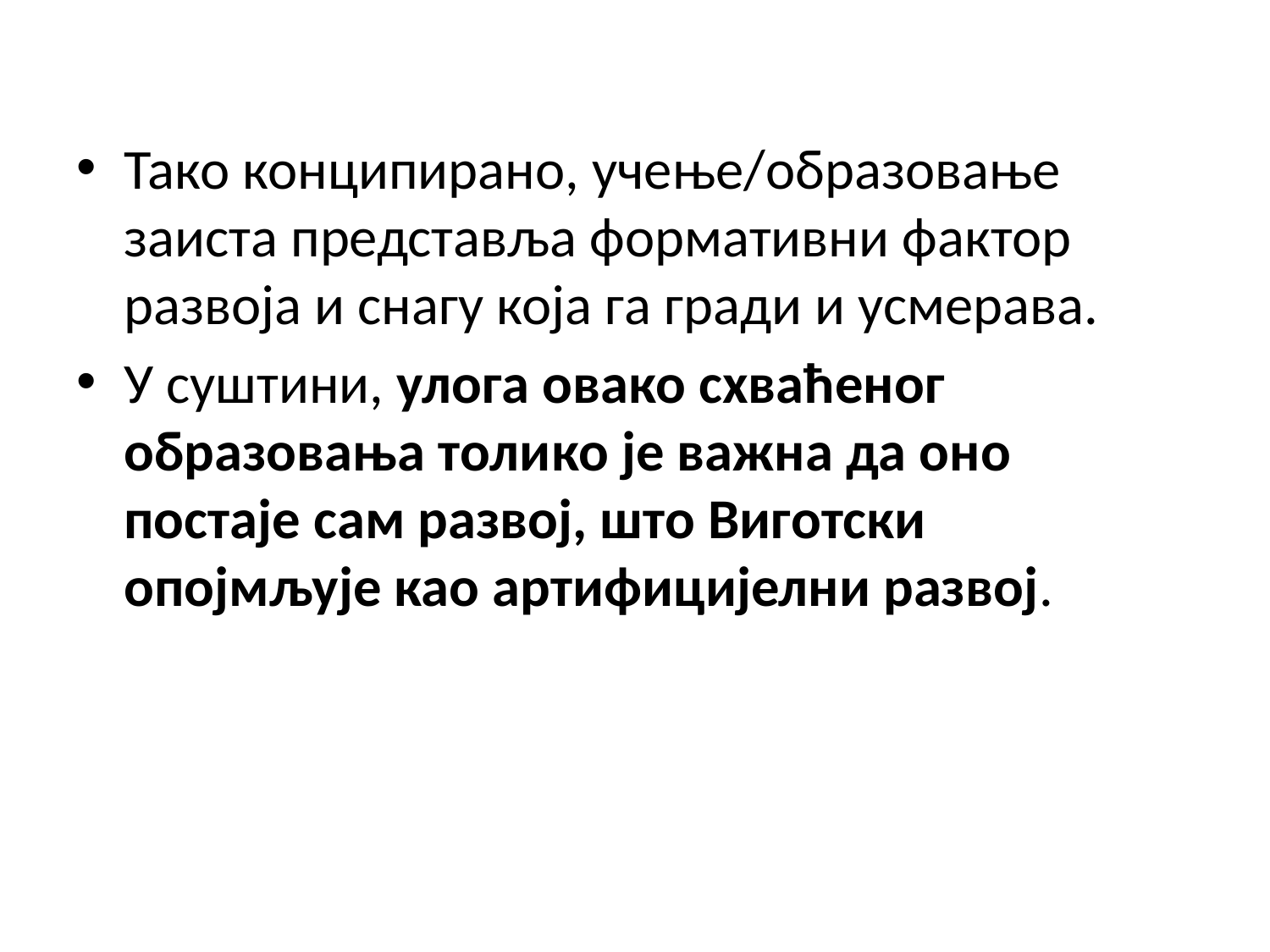

Тако конципирано, учење/образовање заиста представља формативни фактор развоја и снагу која га гради и усмерава.
У суштини, улога овако схваћеног образовања толико је важна да оно постаје сам развој, што Виготски опојмљује као артифицијелни развој.